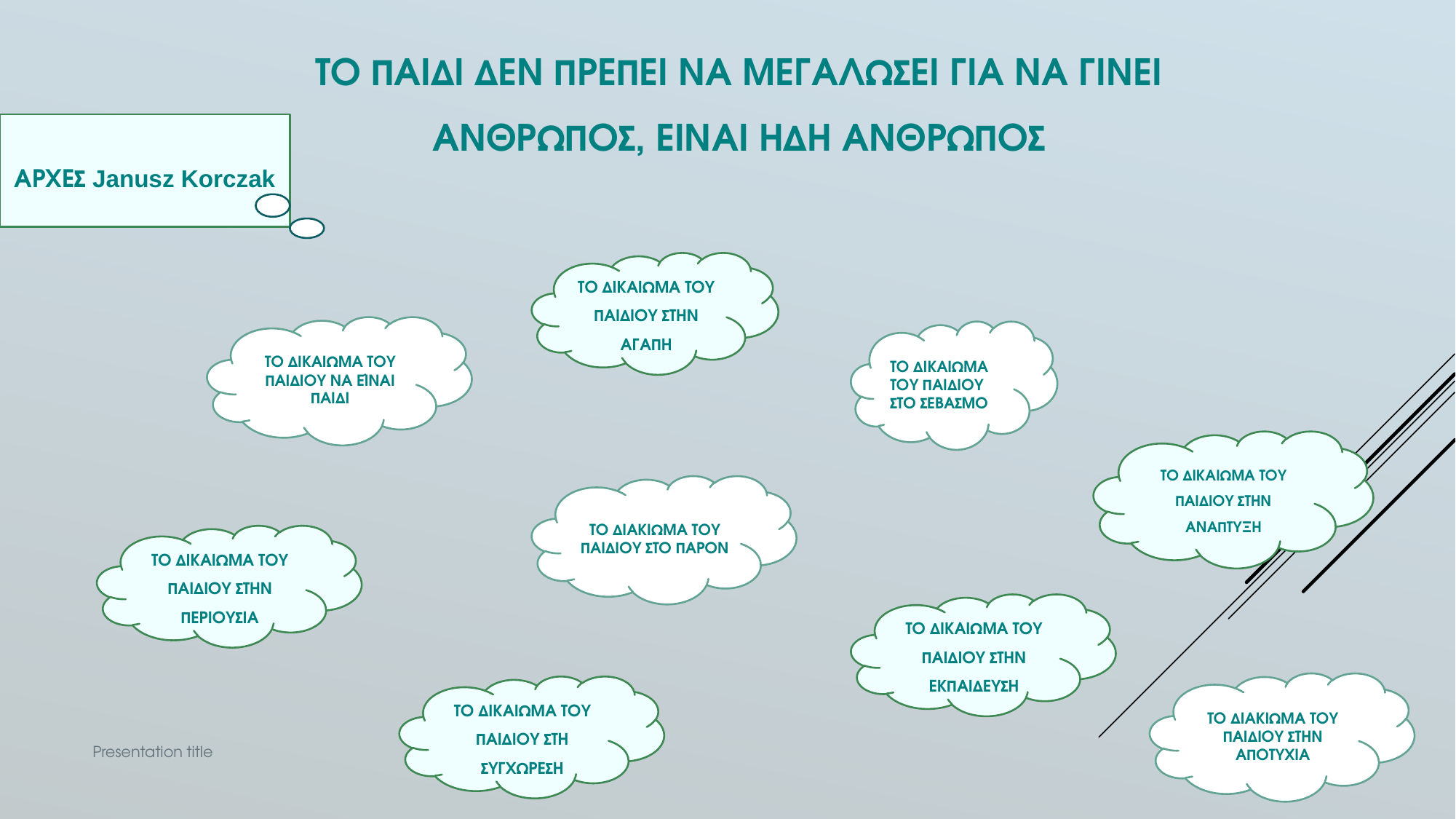

# ΤΟ ΠΑΙΔΙ ΔΕΝ ΠΡΕΠΕΙ ΝΑ ΜΕΓΑΛΩΣΕΙ ΓΙΑ ΝΑ ΓΙΝΕΙ ΑΝΘΡΩΠΟΣ, ΕΙΝΑΙ ΗΔΗ ΑΝΘΡΩΠΟΣ
ΑΡΧΕΣ Janusz Korczak

ΤΟ ΔΙΚΑΙΩΜΑ ΤΟΥ ΠΑΙΔΙΟΥ ΣΤΗΝ ΑΓΑΠΗ

ΤΟ ΔΙΚΑΙΩΜΑ ΤΟΥ ΠΑΙΔΙΟΥ ΝΑ ΕΊΝΑΙ ΠΑΙΔΙ

ΤΟ ΔΙΚΑΙΩΜΑ ΤΟΥ ΠΑΙΔΙΟΥ ΣΤΟ ΣΕΒΑΣΜΟ

ΤΟ ΔΙΚΑΙΩΜΑ ΤΟΥ ΠΑΙΔΙΟΥ ΣΤΗΝ ΑΝΑΠΤΥΞΗ

ΤΟ ΔΙΑΚΙΩΜΑ ΤΟΥ ΠΑΙΔΙΟΥ ΣΤΟ ΠΑΡΟΝ

ΤΟ ΔΙΚΑΙΩΜΑ ΤΟΥ ΠΑΙΔΙΟΥ ΣΤΗΝ ΠΕΡΙΟΥΣΙΑ
ΤΟ ΔΙΚΑΙΩΜΑ ΤΟΥ ΠΑΙΔΙΟΥ ΣΤΗΝ ΕΚΠΑΙΔΕΥΣΗ

ΤΟ ΔΙΑΚΙΩΜΑ ΤΟΥ ΠΑΙΔΙΟΥ ΣΤΗΝ ΑΠΟΤΥΧΙΑ

ΤΟ ΔΙΚΑΙΩΜΑ ΤΟΥ ΠΑΙΔΙΟΥ ΣΤΗ ΣΥΓΧΩΡΕΣΗ
Presentation title